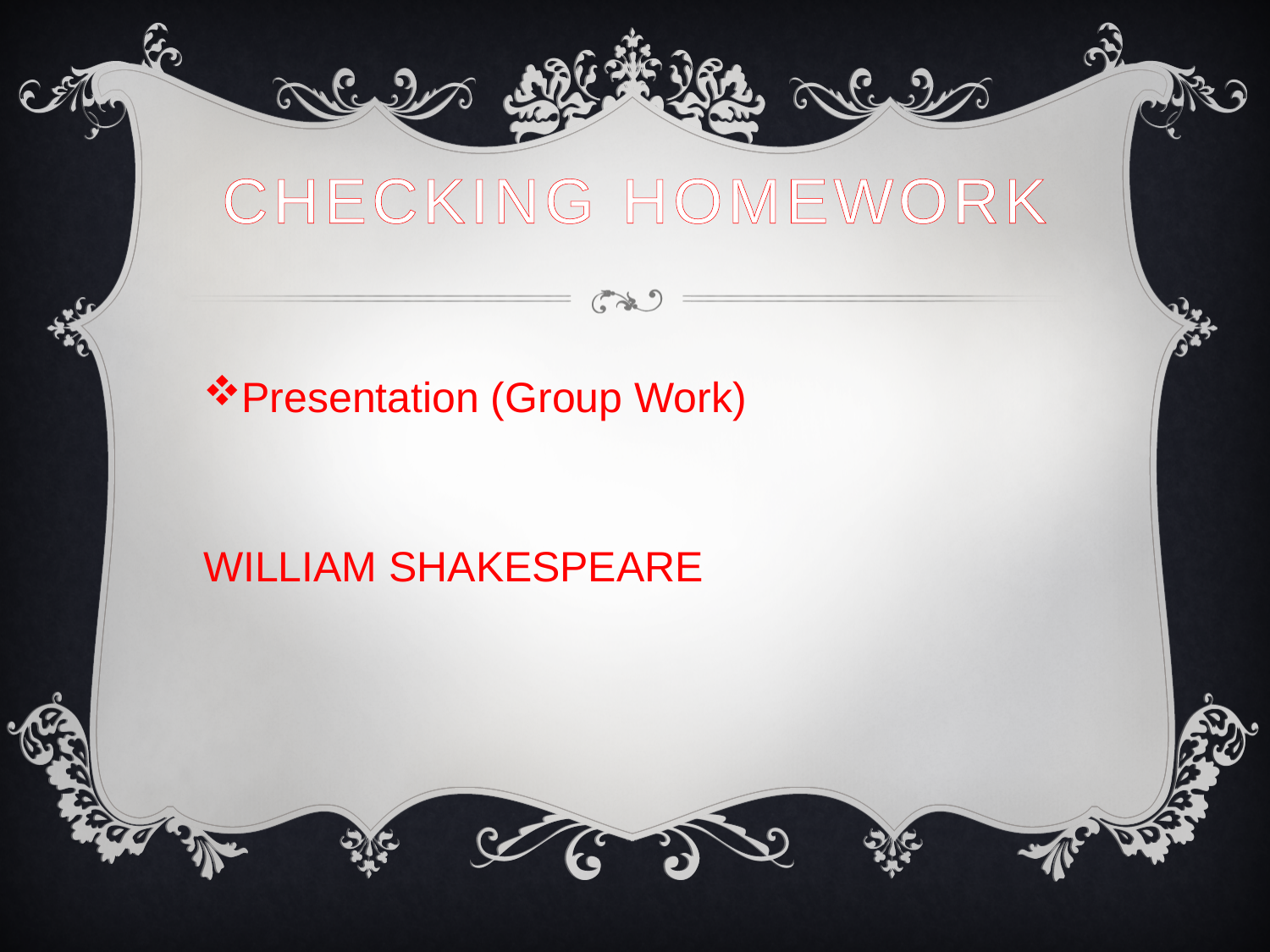

# Checking homework
Presentation (Group Work)

WILLIAM SHAKESPEARE